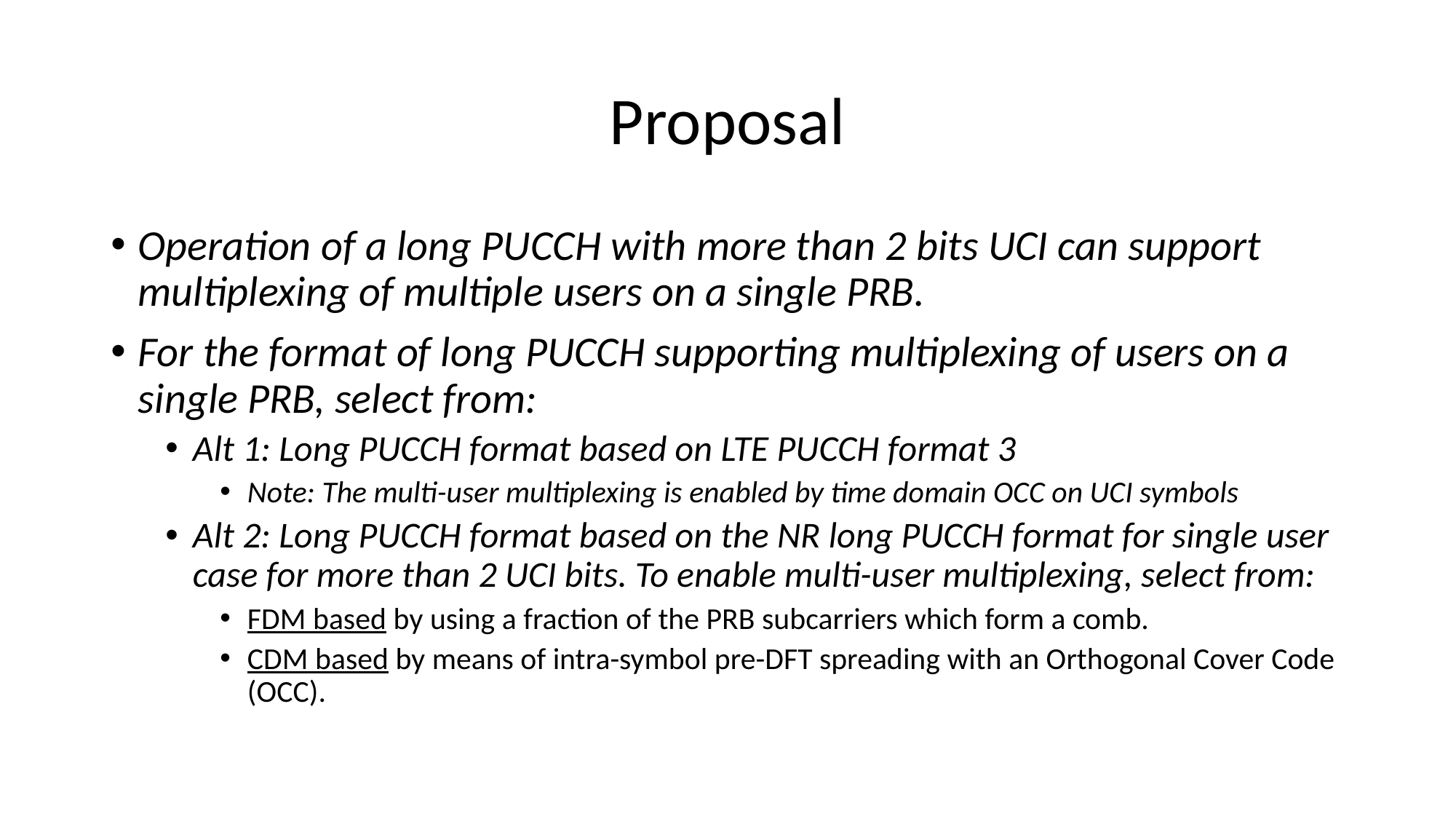

# Proposal
Operation of a long PUCCH with more than 2 bits UCI can support multiplexing of multiple users on a single PRB.
For the format of long PUCCH supporting multiplexing of users on a single PRB, select from:
Alt 1: Long PUCCH format based on LTE PUCCH format 3
Note: The multi-user multiplexing is enabled by time domain OCC on UCI symbols
Alt 2: Long PUCCH format based on the NR long PUCCH format for single user case for more than 2 UCI bits. To enable multi-user multiplexing, select from:
FDM based by using a fraction of the PRB subcarriers which form a comb.
CDM based by means of intra-symbol pre-DFT spreading with an Orthogonal Cover Code (OCC).